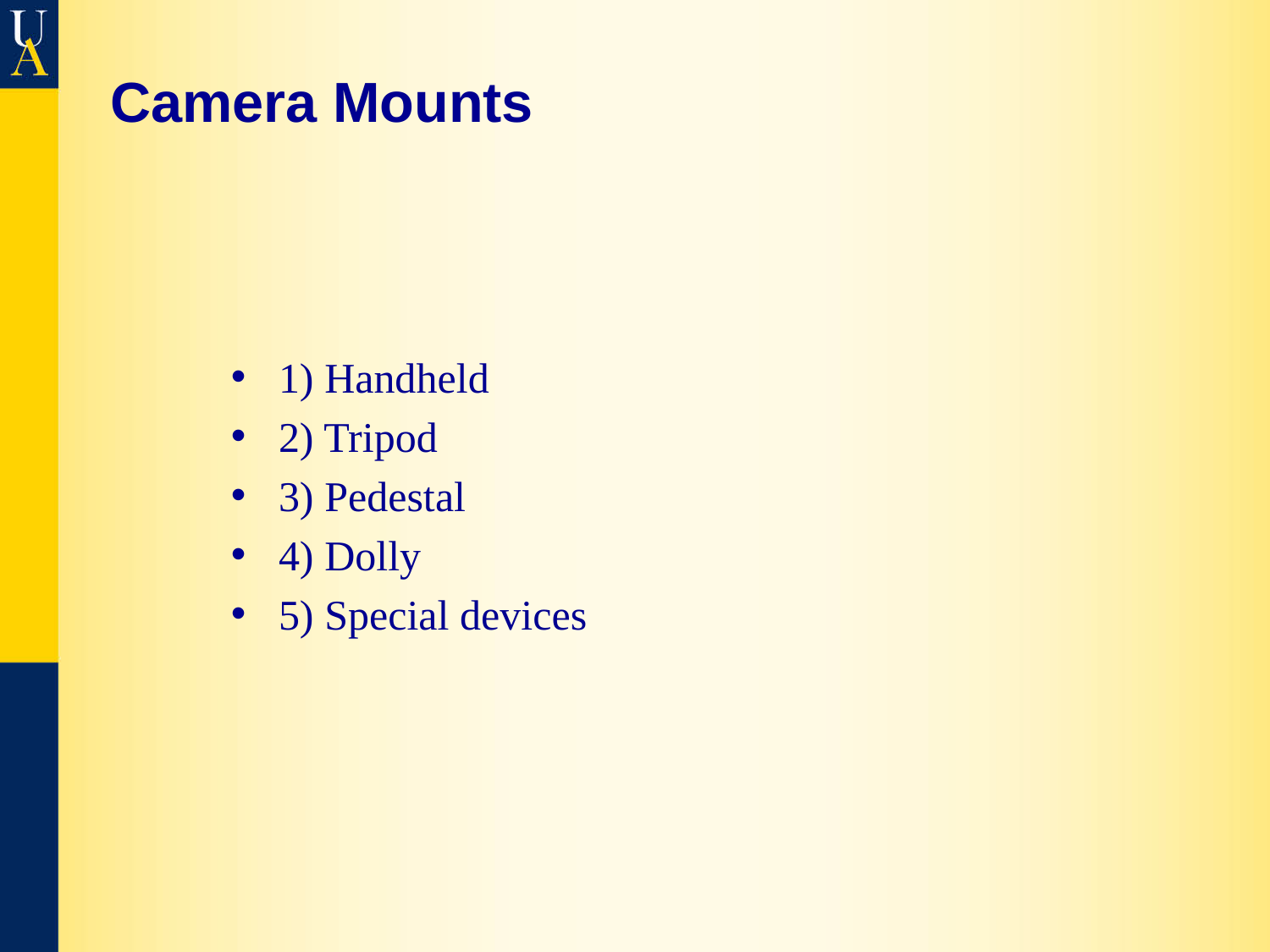

# Camera Mounts
1) Handheld
2) Tripod
3) Pedestal
4) Dolly
5) Special devices